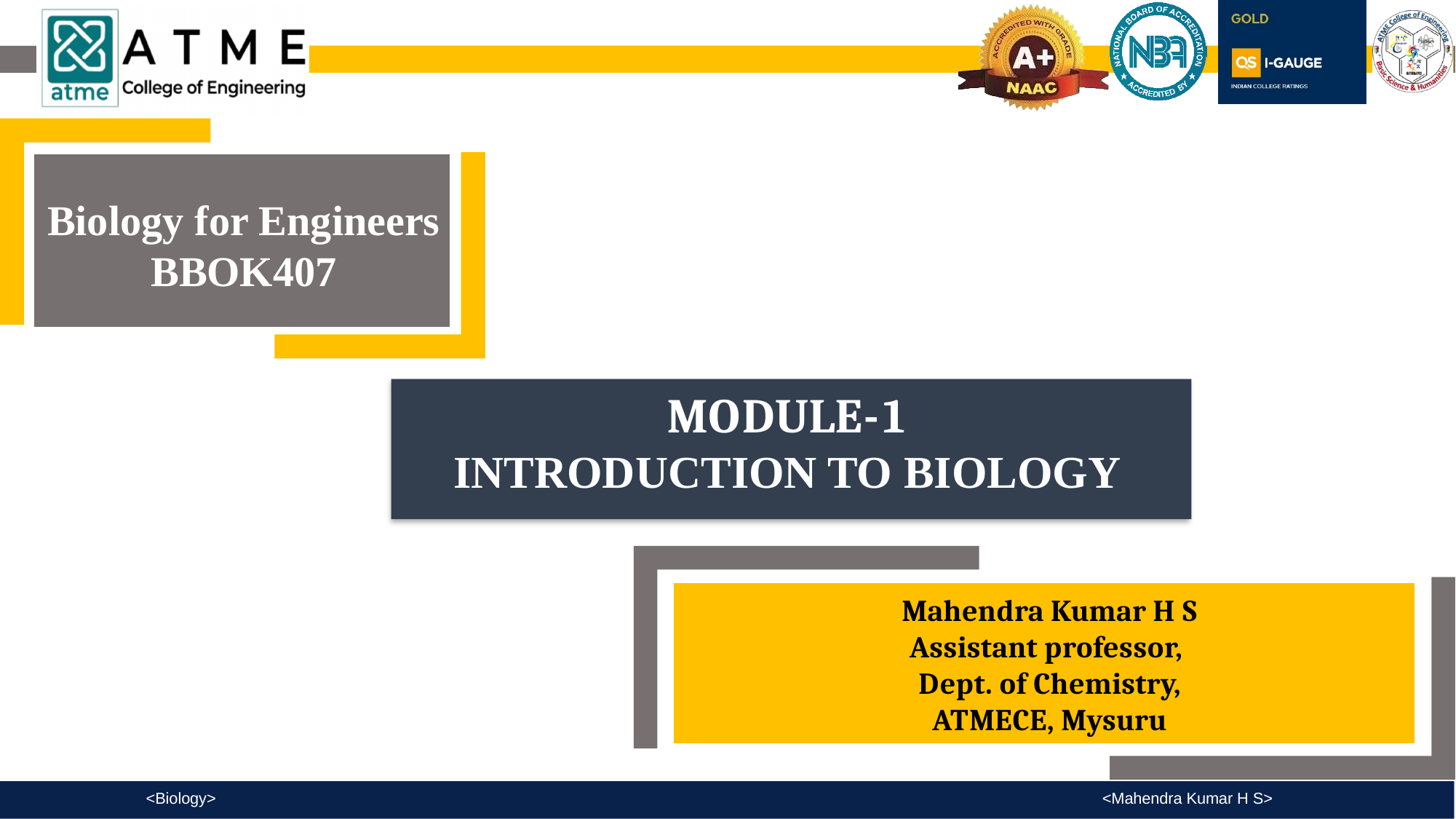

Biology for Engineers
BBOK407
MODULE-1
INTRODUCTION TO BIOLOGY

Mahendra Kumar H S
Assistant professor,
Dept. of Chemistry,
ATMECE, Mysuru